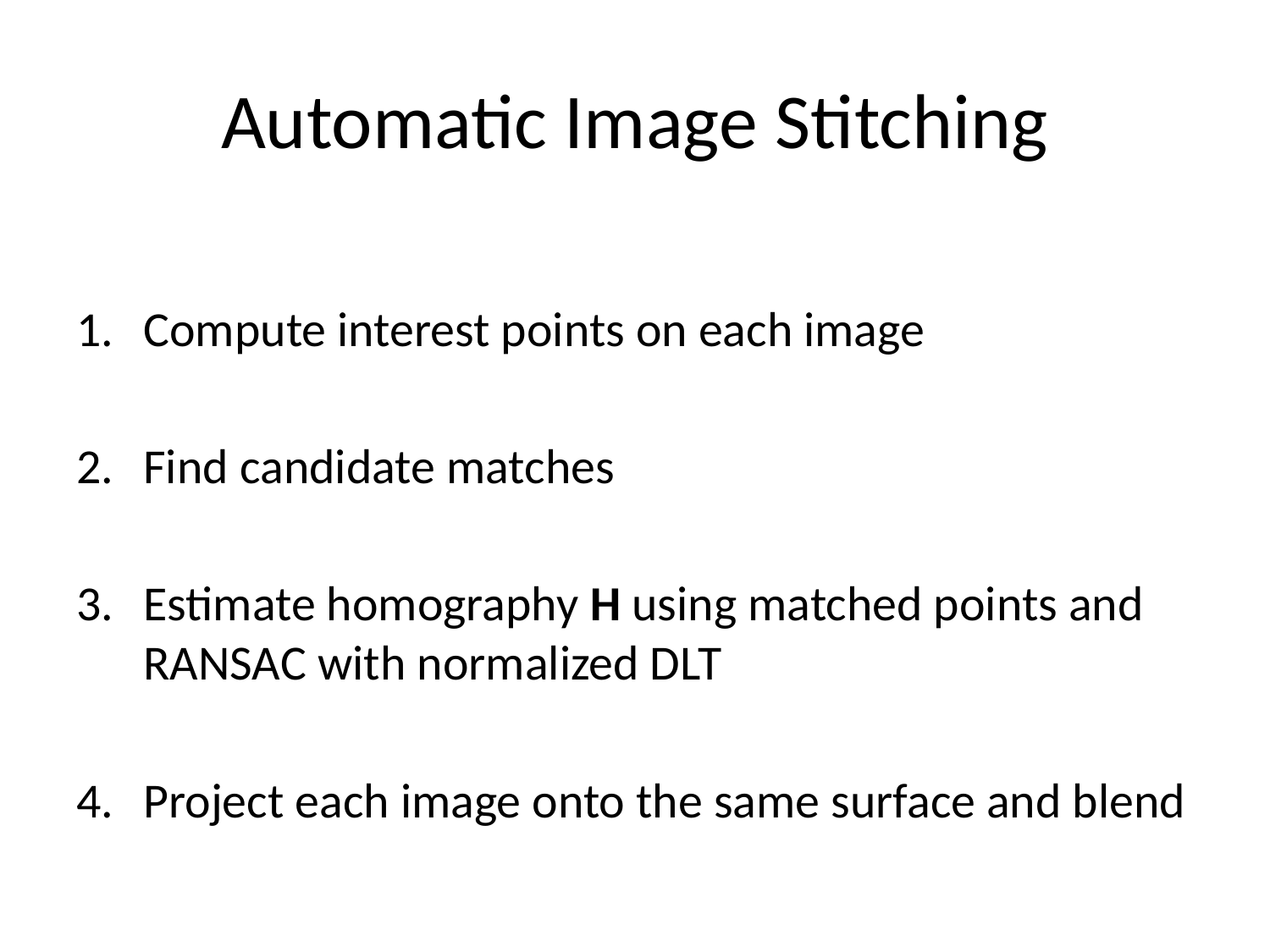

# Automatic Image Stitching

Compute interest points on each image

Find candidate matches

Estimate homography H using matched points and RANSAC with normalized DLT

Project each image onto the same surface and blend